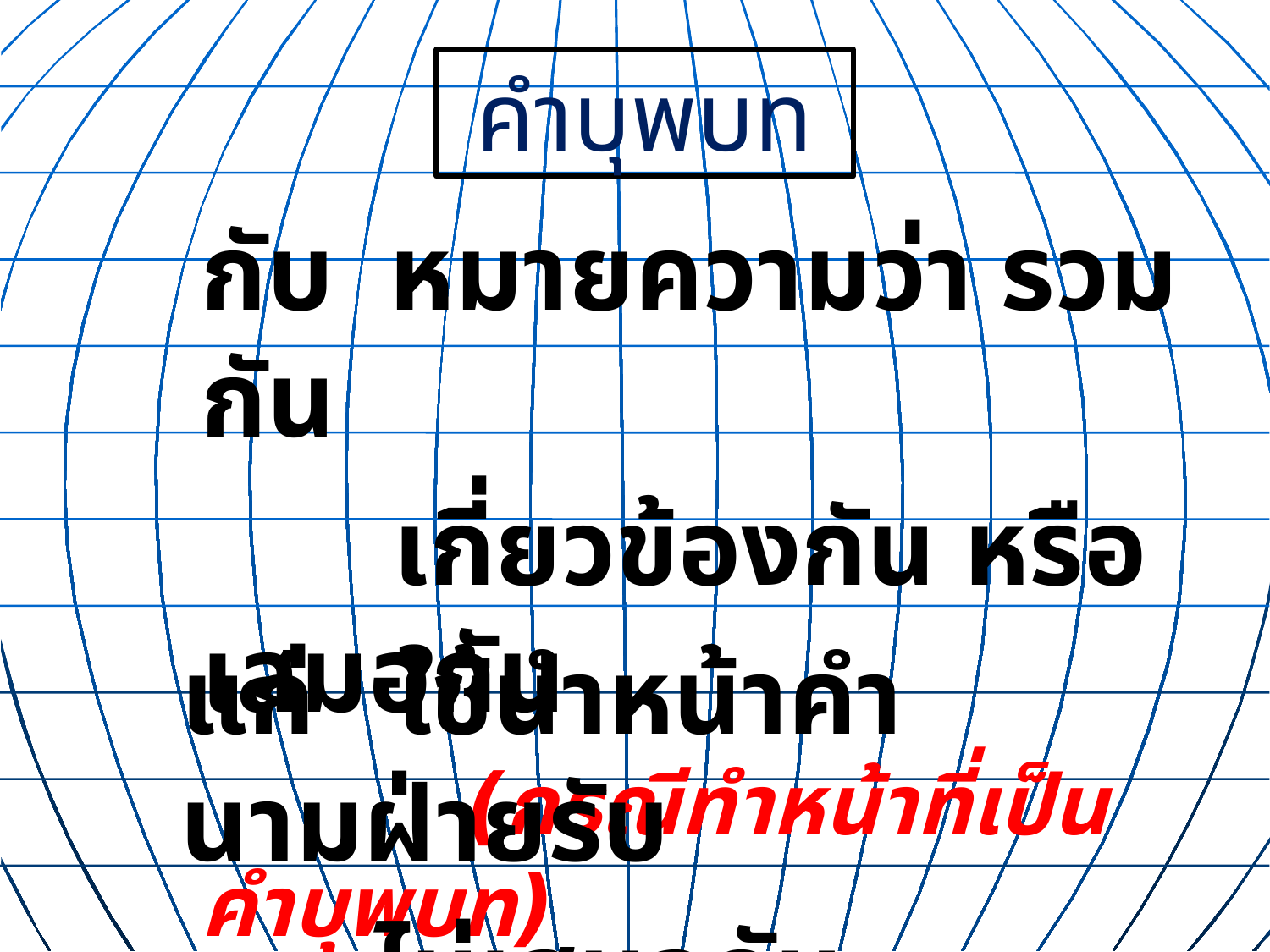

คำบุพบท
กับ  หมายความว่า รวมกัน
       เกี่ยวข้องกัน หรือเสมอกัน
         (กรณีทำหน้าที่เป็นคำบุพบท)
แก่   ใช้นำหน้าคำนามฝ่ายรับ
       ไม่เสมอกัน